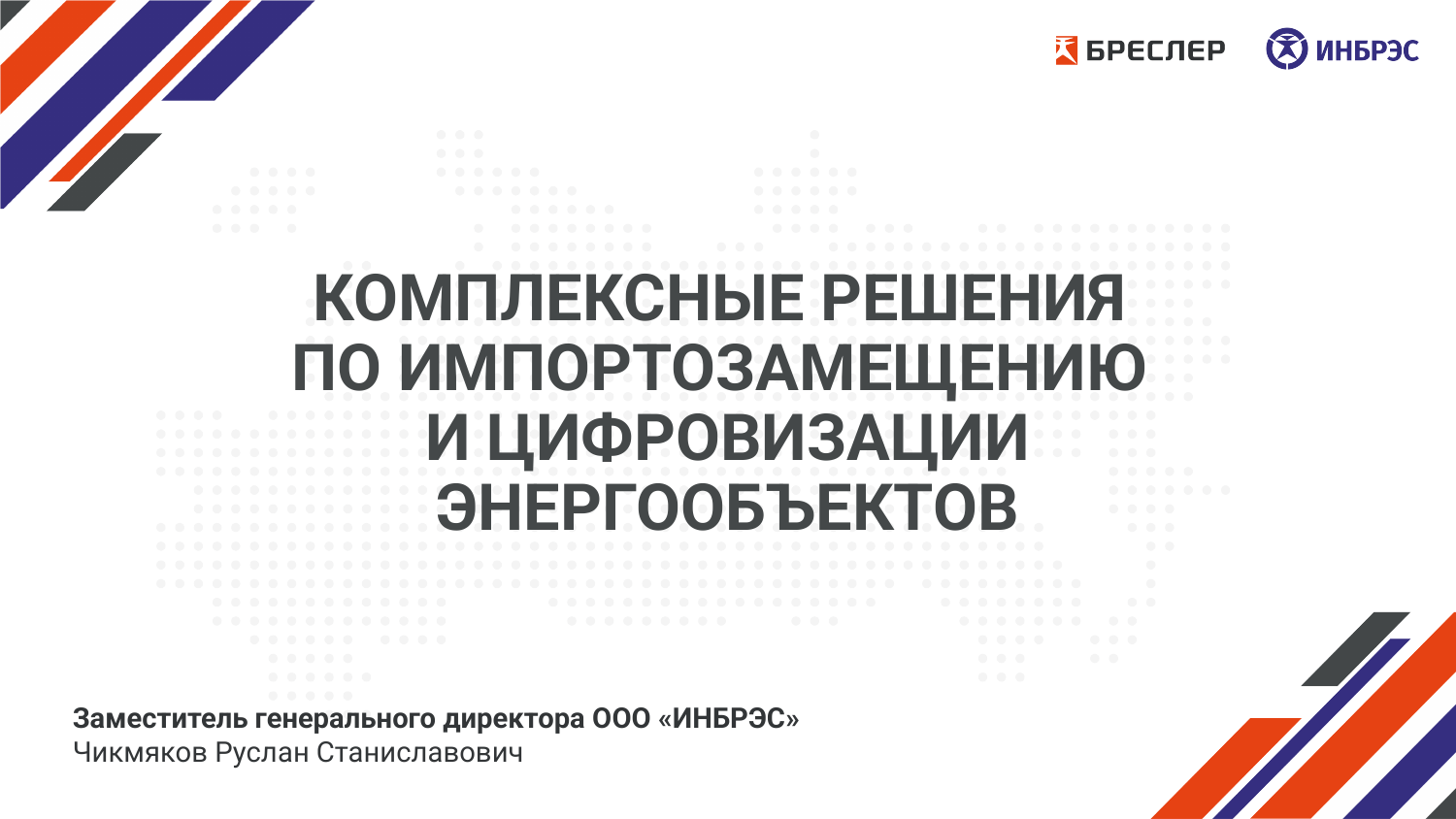

# КОМПЛЕКСНЫЕ РЕШЕНИЯ ПО ИМПОРТОЗАМЕЩЕНИЮ И ЦИФРОВИЗАЦИИ ЭНЕРГООБЪЕКТОВ
Заместитель генерального директора ООО «ИНБРЭС»
Чикмяков Руслан Станиславович